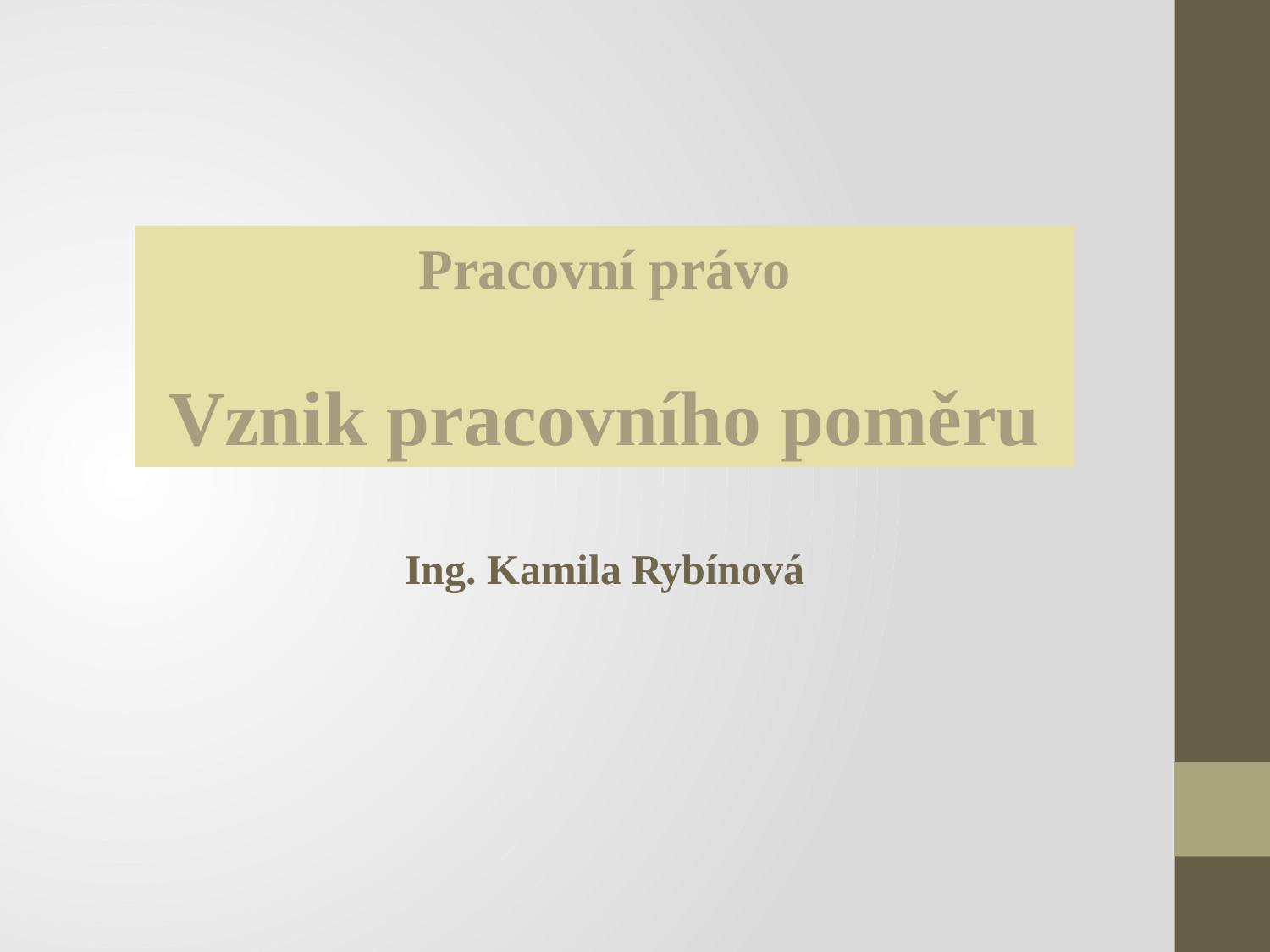

Pracovní právo

Vznik pracovního poměru

Ing. Kamila Rybínová